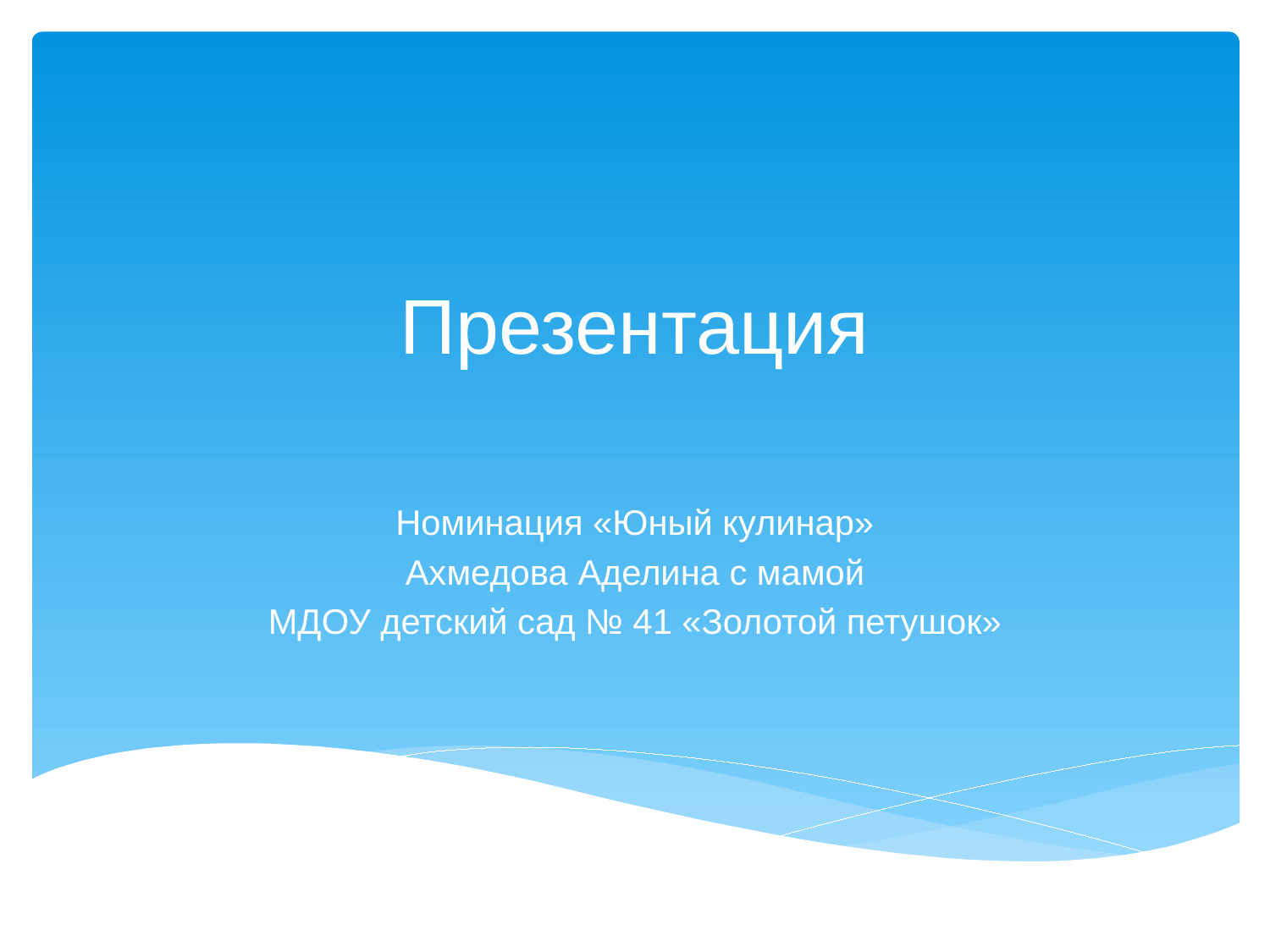

# Презентация
Номинация «Юный кулинар»
Ахмедова Аделина с мамой
МДОУ детский сад № 41 «Золотой петушок»